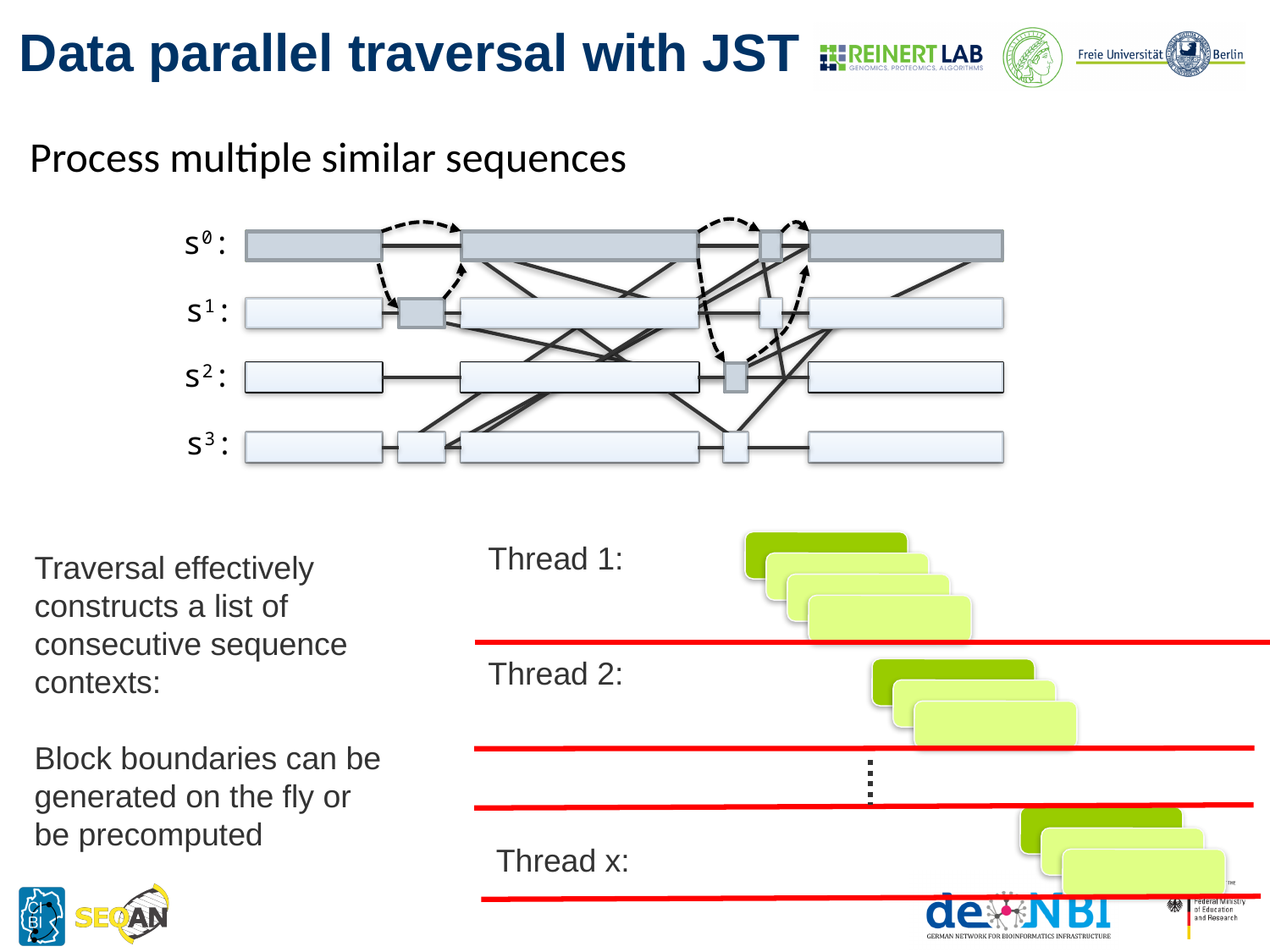

# Data parallel traversal with JST
Process multiple similar sequences
s0:

s1:

s2:

s3:

Thread 1:

Traversal effectively constructs a list of consecutive sequence contexts:

Block boundaries can be generated on the fly or be precomputed
Thread 2:
Thread x: